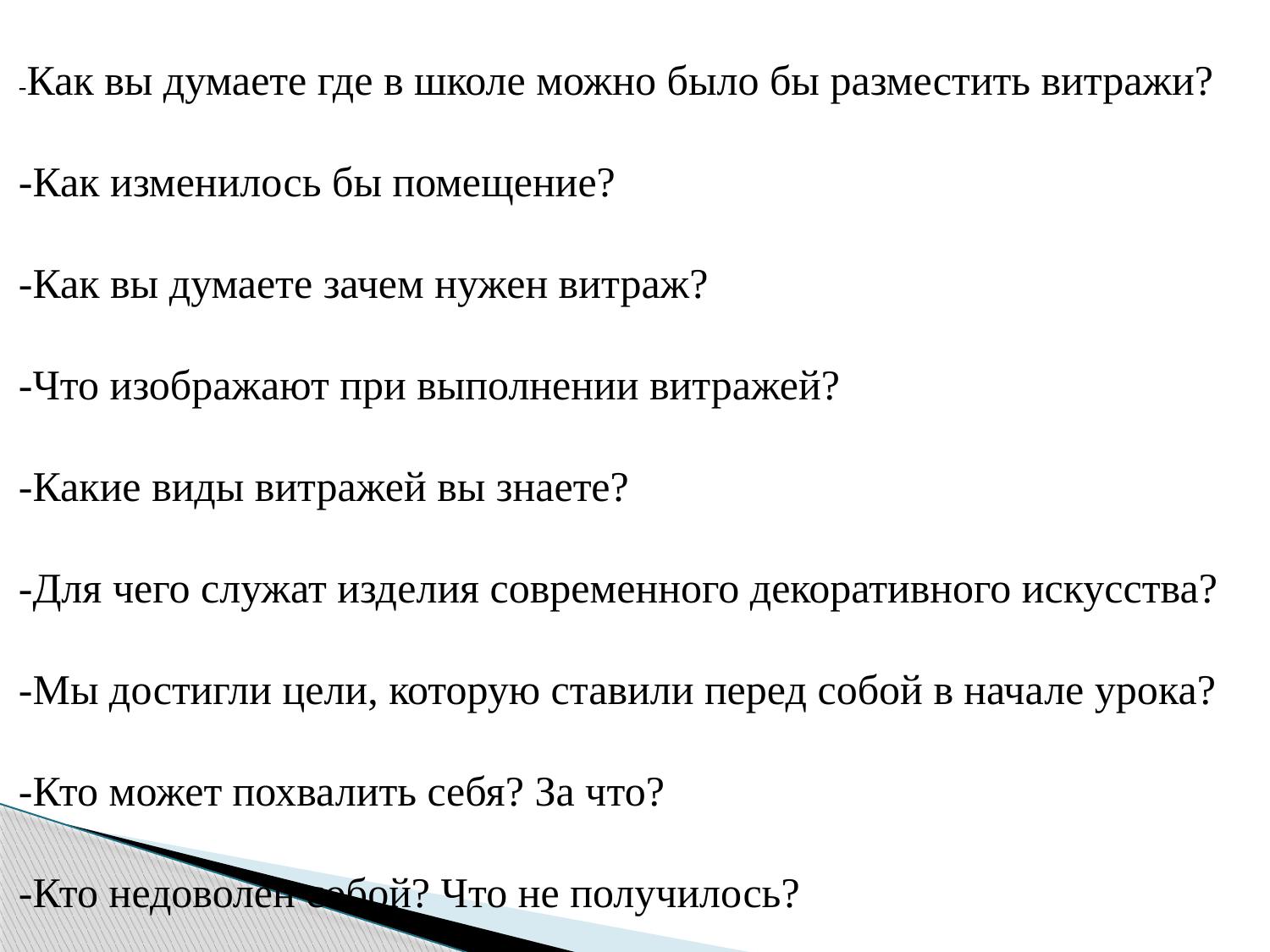

-Как вы думаете где в школе можно было бы разместить витражи?

-Как изменилось бы помещение?

-Как вы думаете зачем нужен витраж?

-Что изображают при выполнении витражей?

-Какие виды витражей вы знаете?

-Для чего служат изделия современного декоративного искусства?

-Мы достигли цели, которую ставили перед собой в начале урока?

-Кто может похвалить себя? За что?

-Кто недоволен собой? Что не получилось?